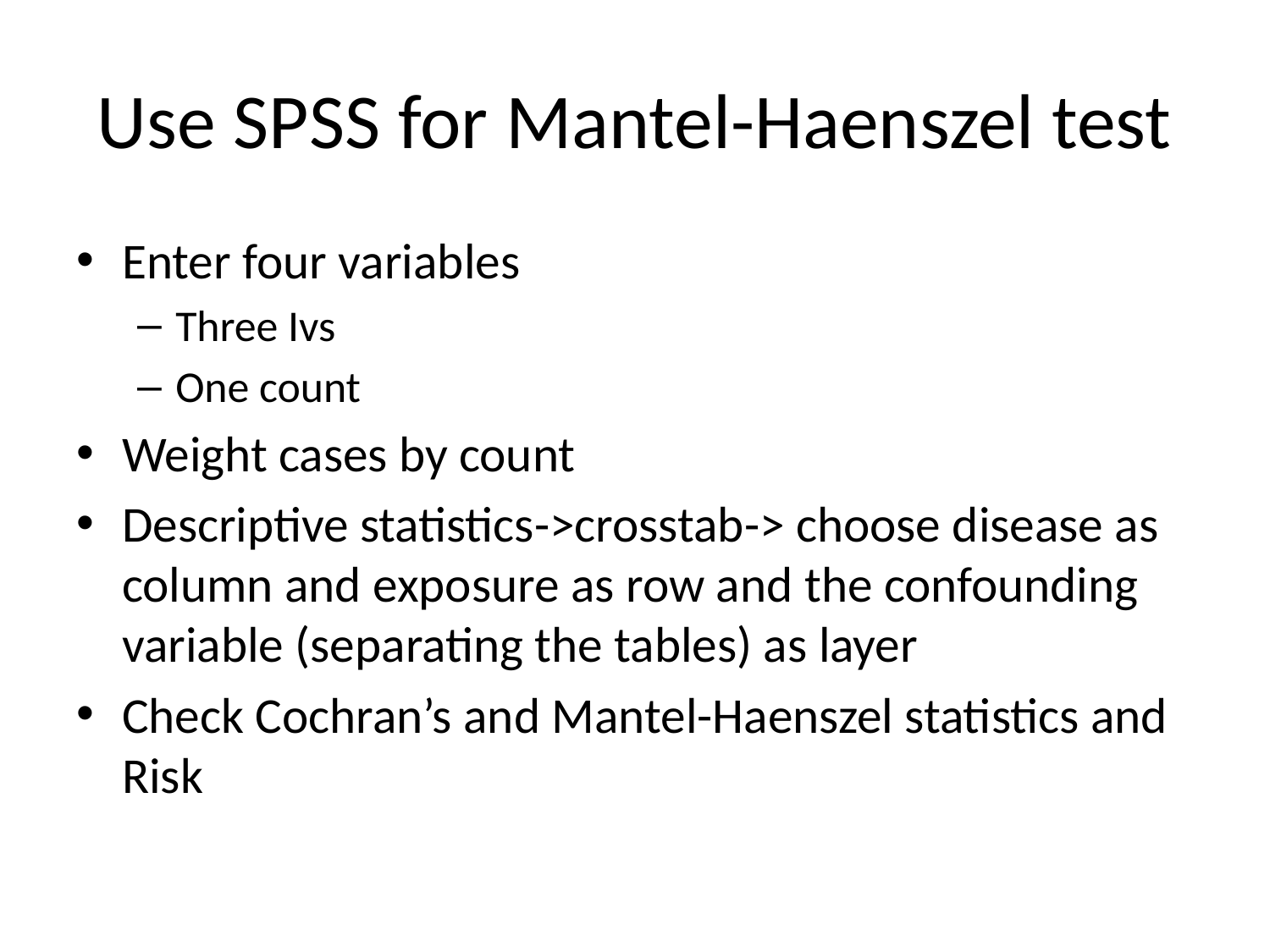

# Use SPSS for Mantel-Haenszel test
Enter four variables
Three Ivs
One count
Weight cases by count
Descriptive statistics->crosstab-> choose disease as column and exposure as row and the confounding variable (separating the tables) as layer
Check Cochran’s and Mantel-Haenszel statistics and Risk